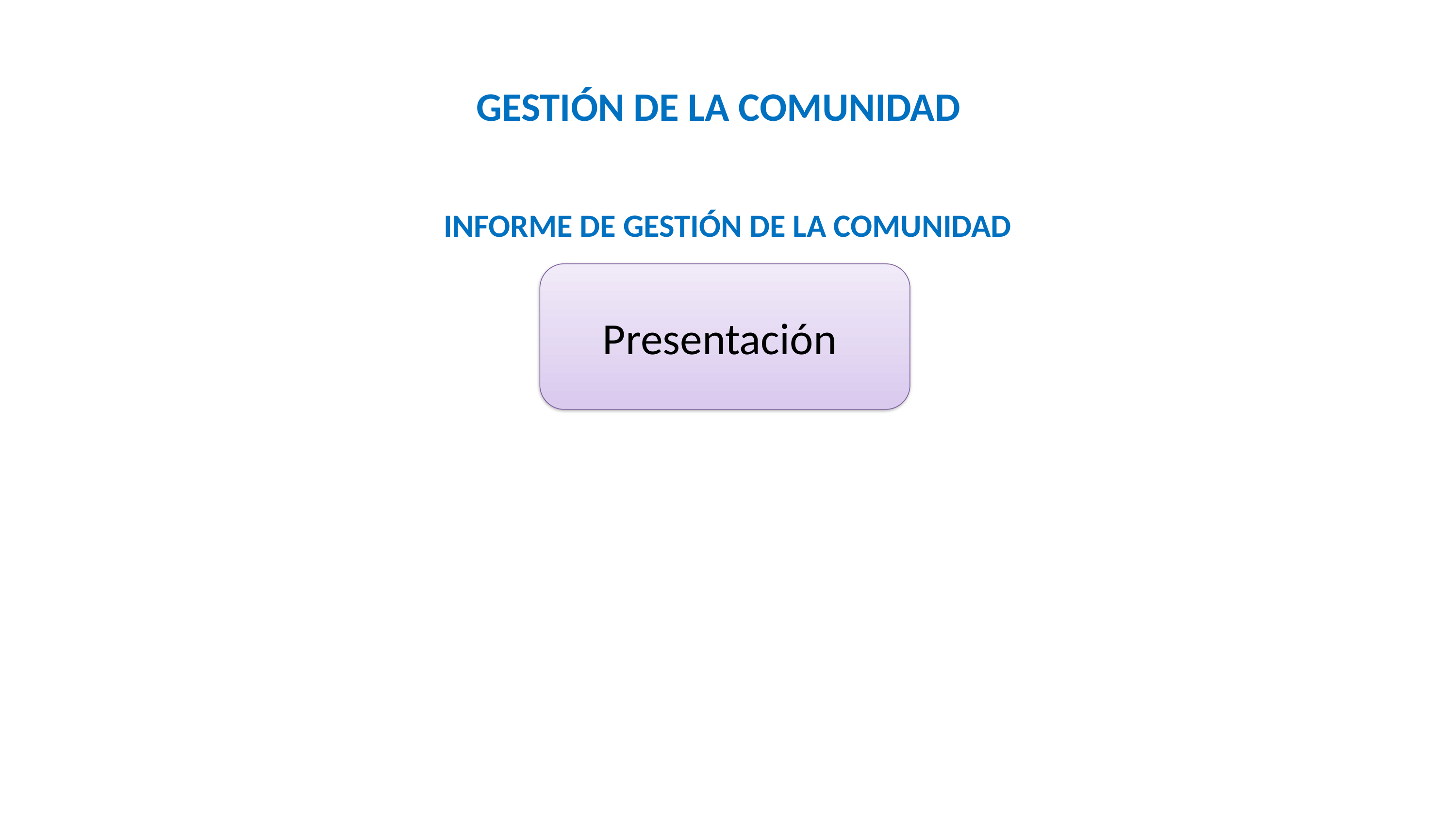

GESTIÓN DE LA COMUNIDAD
INFORME DE GESTIÓN DE LA COMUNIDAD
Presentación